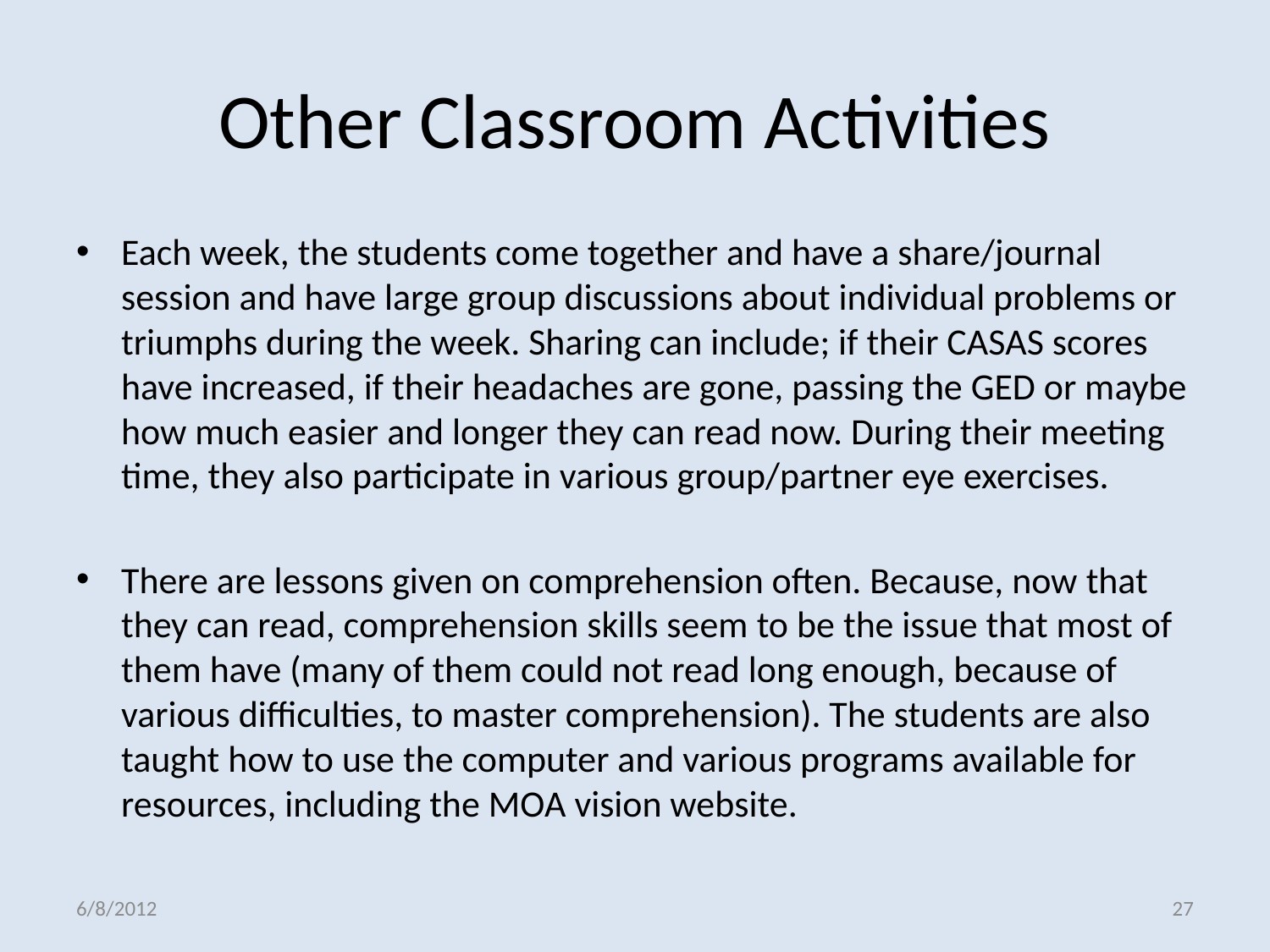

# Other Classroom Activities
Each week, the students come together and have a share/journal session and have large group discussions about individual problems or triumphs during the week. Sharing can include; if their CASAS scores have increased, if their headaches are gone, passing the GED or maybe how much easier and longer they can read now. During their meeting time, they also participate in various group/partner eye exercises.

There are lessons given on comprehension often. Because, now that they can read, comprehension skills seem to be the issue that most of them have (many of them could not read long enough, because of various difficulties, to master comprehension). The students are also taught how to use the computer and various programs available for resources, including the MOA vision website.

6/8/2012
27